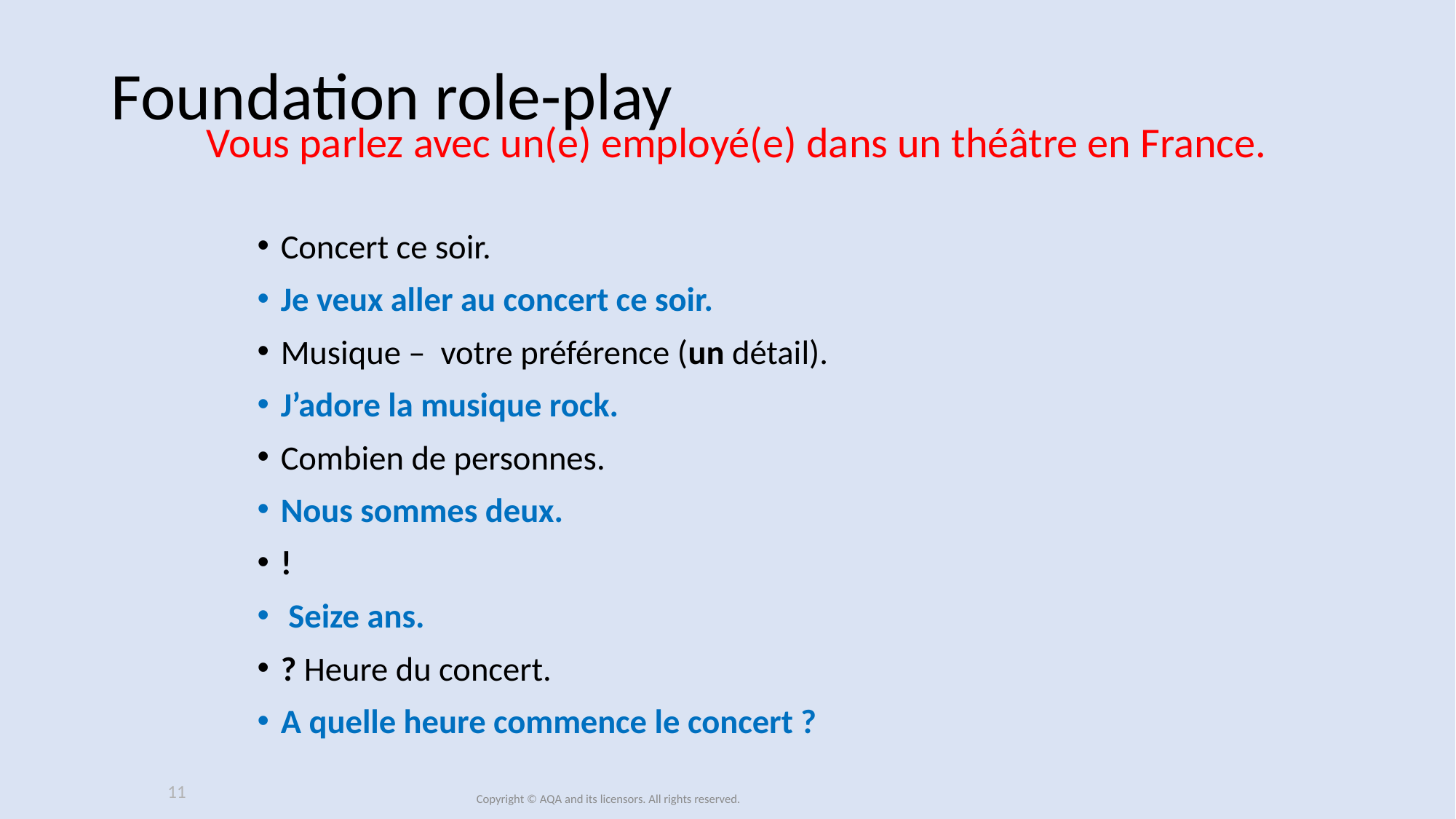

# Foundation role-play
 Vous parlez avec un(e) employé(e) dans un théâtre en France.

Concert ce soir.
Je veux aller au concert ce soir.
Musique –  votre préférence (un détail).
J’adore la musique rock.
Combien de personnes.
Nous sommes deux.
!
 Seize ans.
? Heure du concert.
A quelle heure commence le concert ?
11
Copyright © AQA and its licensors. All rights reserved.